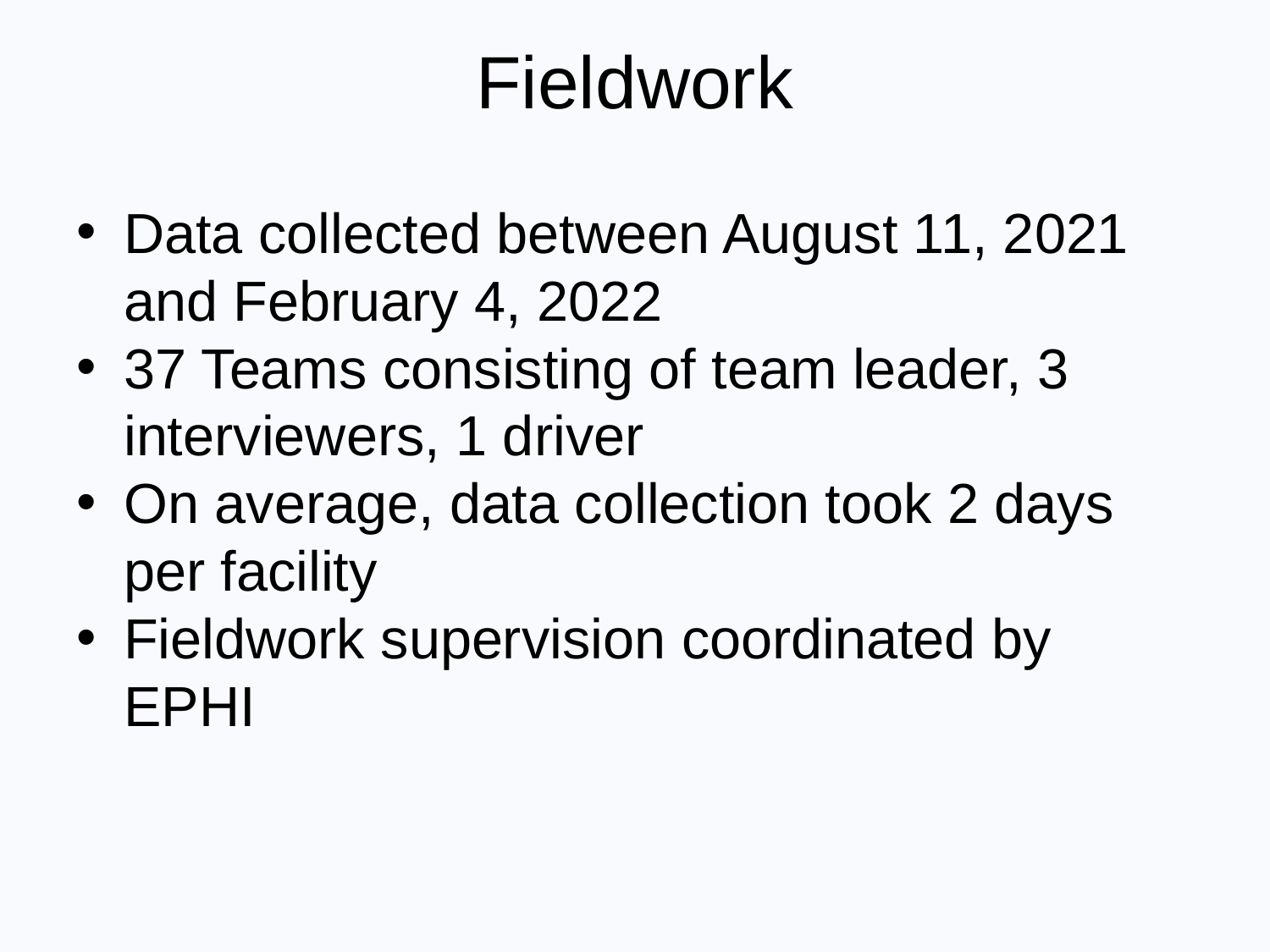

# Fieldwork
Data collected between August 11, 2021 and February 4, 2022
37 Teams consisting of team leader, 3 interviewers, 1 driver
On average, data collection took 2 days per facility
Fieldwork supervision coordinated by EPHI